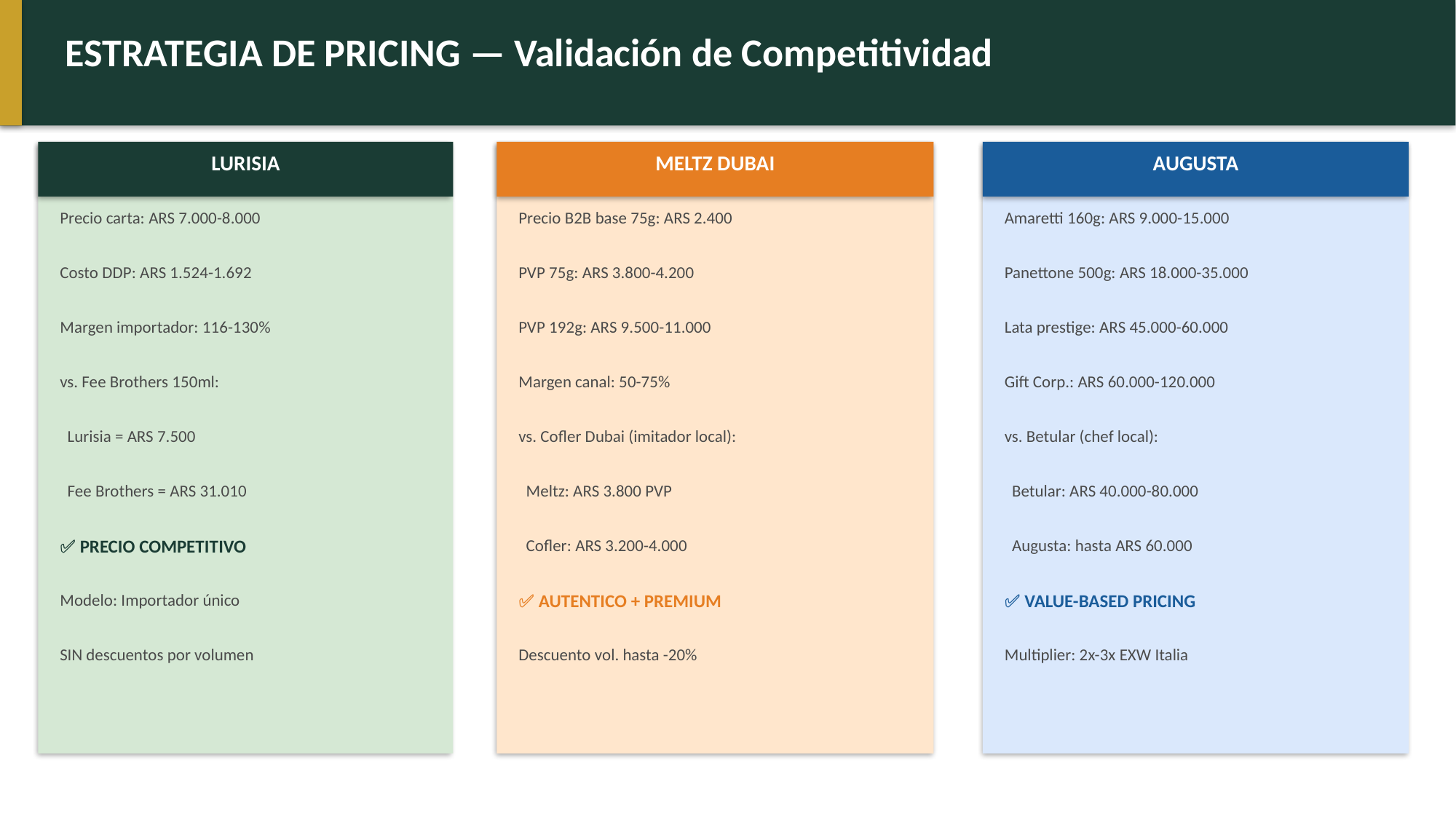

ESTRATEGIA DE PRICING — Validación de Competitividad

LURISIA
MELTZ DUBAI
AUGUSTA
Precio carta: ARS 7.000-8.000
Precio B2B base 75g: ARS 2.400
Amaretti 160g: ARS 9.000-15.000
Costo DDP: ARS 1.524-1.692
PVP 75g: ARS 3.800-4.200
Panettone 500g: ARS 18.000-35.000
Margen importador: 116-130%
PVP 192g: ARS 9.500-11.000
Lata prestige: ARS 45.000-60.000
vs. Fee Brothers 150ml:
Margen canal: 50-75%
Gift Corp.: ARS 60.000-120.000
  Lurisia = ARS 7.500
vs. Cofler Dubai (imitador local):
vs. Betular (chef local):
  Fee Brothers = ARS 31.010
  Meltz: ARS 3.800 PVP
  Betular: ARS 40.000-80.000
✅ PRECIO COMPETITIVO
  Cofler: ARS 3.200-4.000
  Augusta: hasta ARS 60.000
Modelo: Importador único
✅ AUTENTICO + PREMIUM
✅ VALUE-BASED PRICING
SIN descuentos por volumen
Descuento vol. hasta -20%
Multiplier: 2x-3x EXW Italia